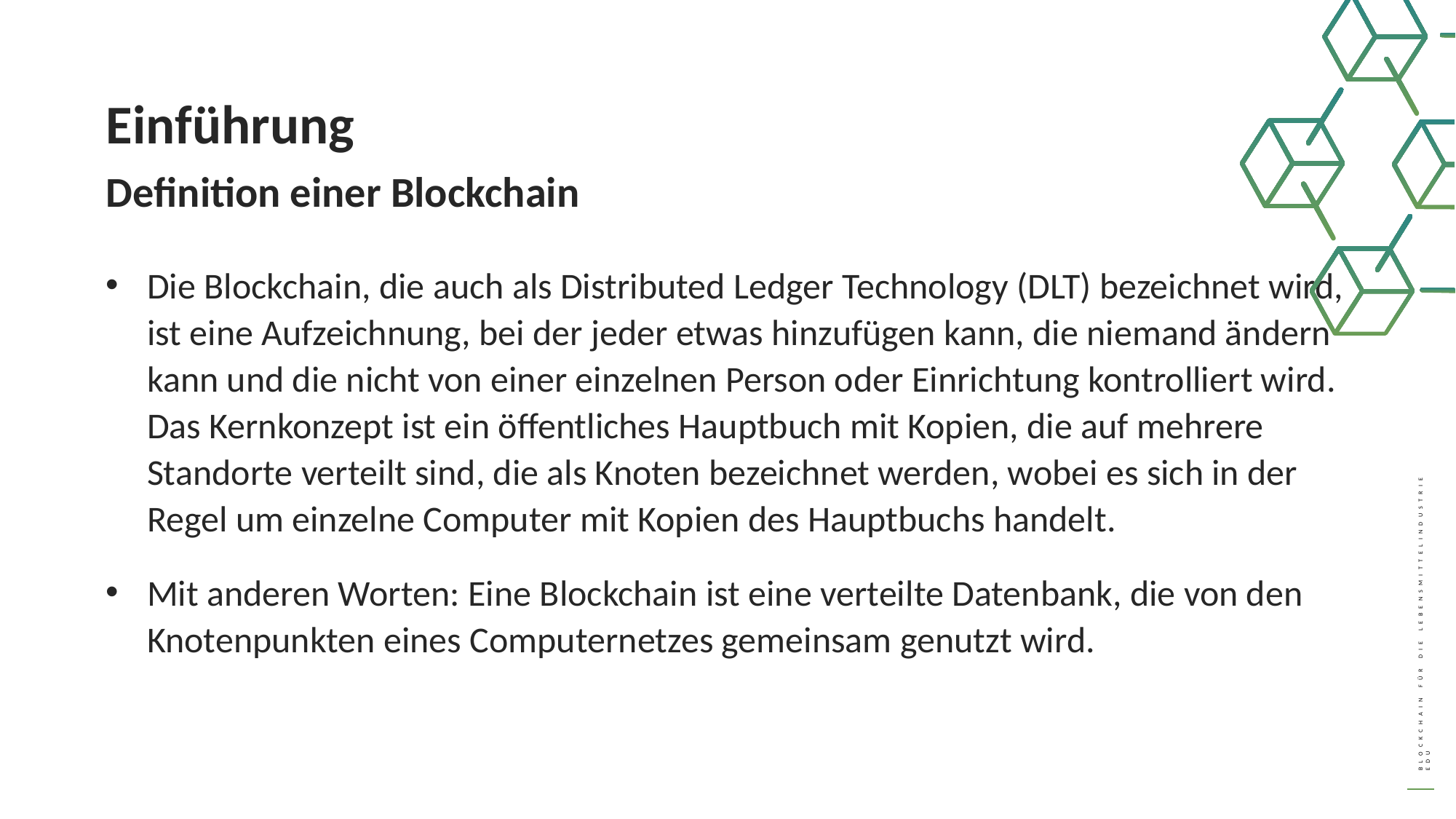

Einführung
Definition einer Blockchain
Die Blockchain, die auch als Distributed Ledger Technology (DLT) bezeichnet wird, ist eine Aufzeichnung, bei der jeder etwas hinzufügen kann, die niemand ändern kann und die nicht von einer einzelnen Person oder Einrichtung kontrolliert wird. Das Kernkonzept ist ein öffentliches Hauptbuch mit Kopien, die auf mehrere Standorte verteilt sind, die als Knoten bezeichnet werden, wobei es sich in der Regel um einzelne Computer mit Kopien des Hauptbuchs handelt.
Mit anderen Worten: Eine Blockchain ist eine verteilte Datenbank, die von den Knotenpunkten eines Computernetzes gemeinsam genutzt wird.